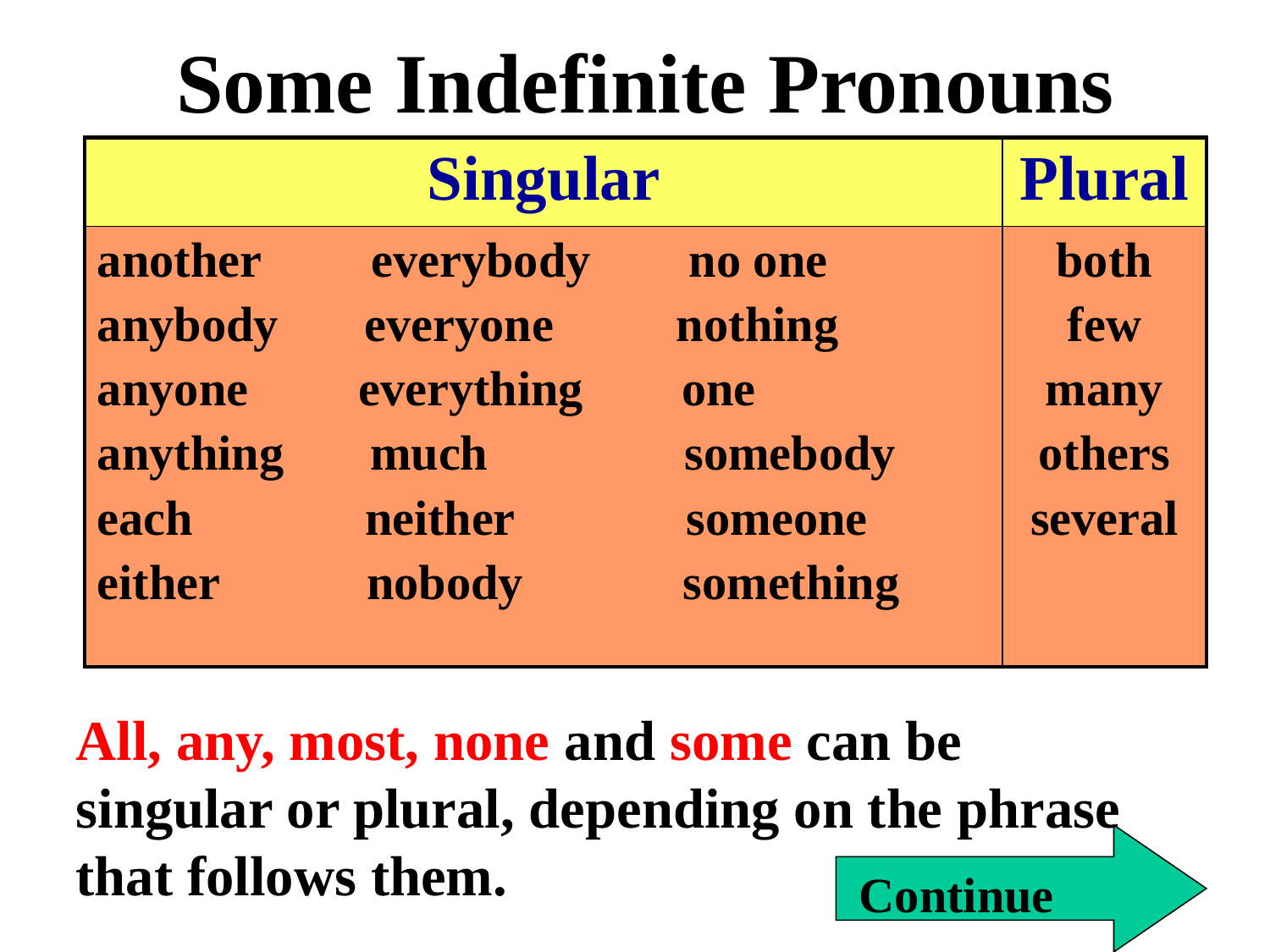

# Some Indefinite Pronouns
| Singular | Plural |
| --- | --- |
| another everybody no one anybody everyone nothing anyone everything one anything much somebody each neither someone either nobody something | both few many others several |
All, any, most, none and some can be singular or plural, depending on the phrase that follows them.

Continue